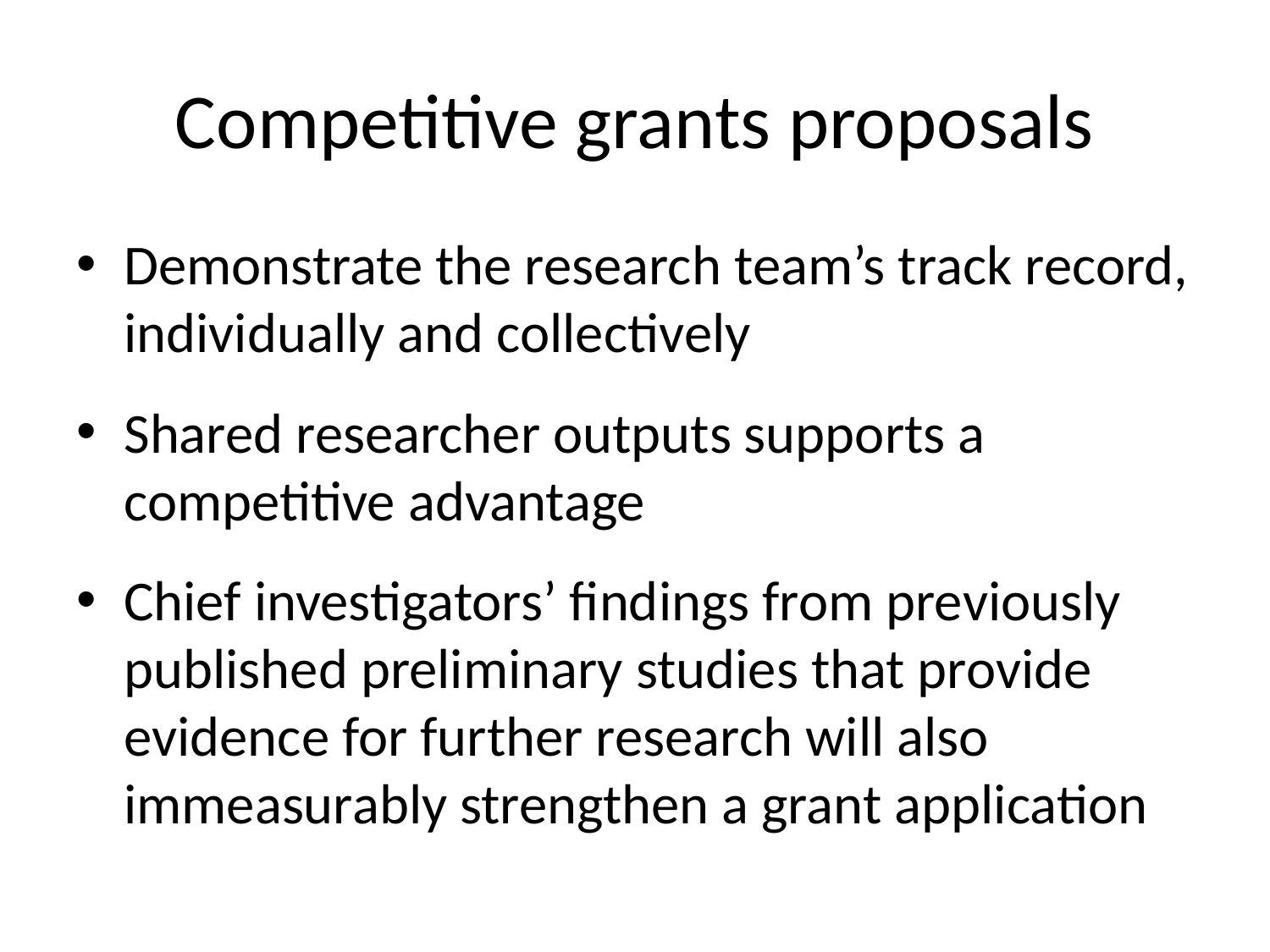

# Competitive grants proposals
Demonstrate the research team’s track record, individually and collectively
Shared researcher outputs supports a competitive advantage
Chief investigators’ findings from previously published preliminary studies that provide evidence for further research will also immeasurably strengthen a grant application